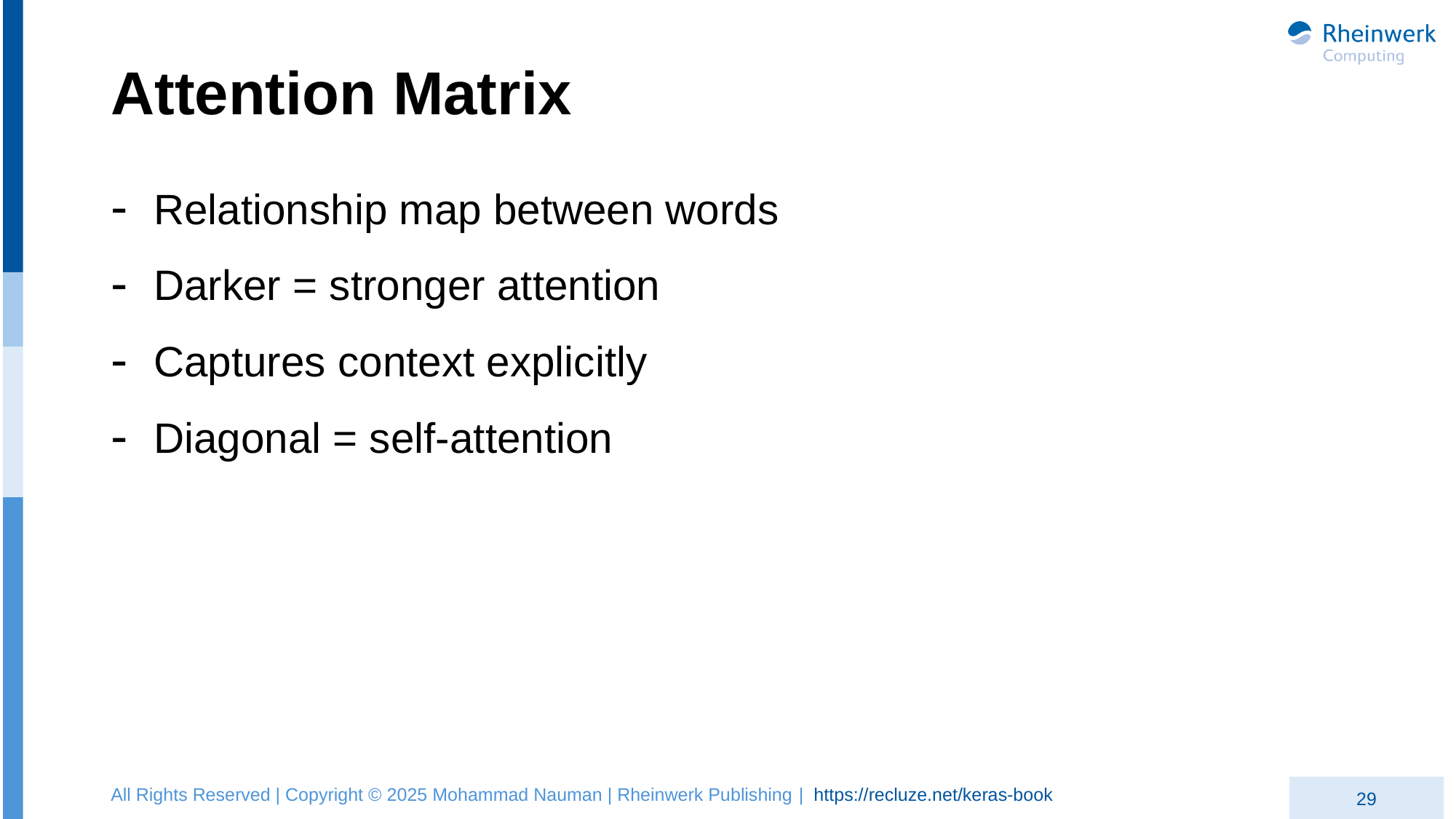

# Attention Matrix
Relationship map between words
Darker = stronger attention
Captures context explicitly
Diagonal = self-attention